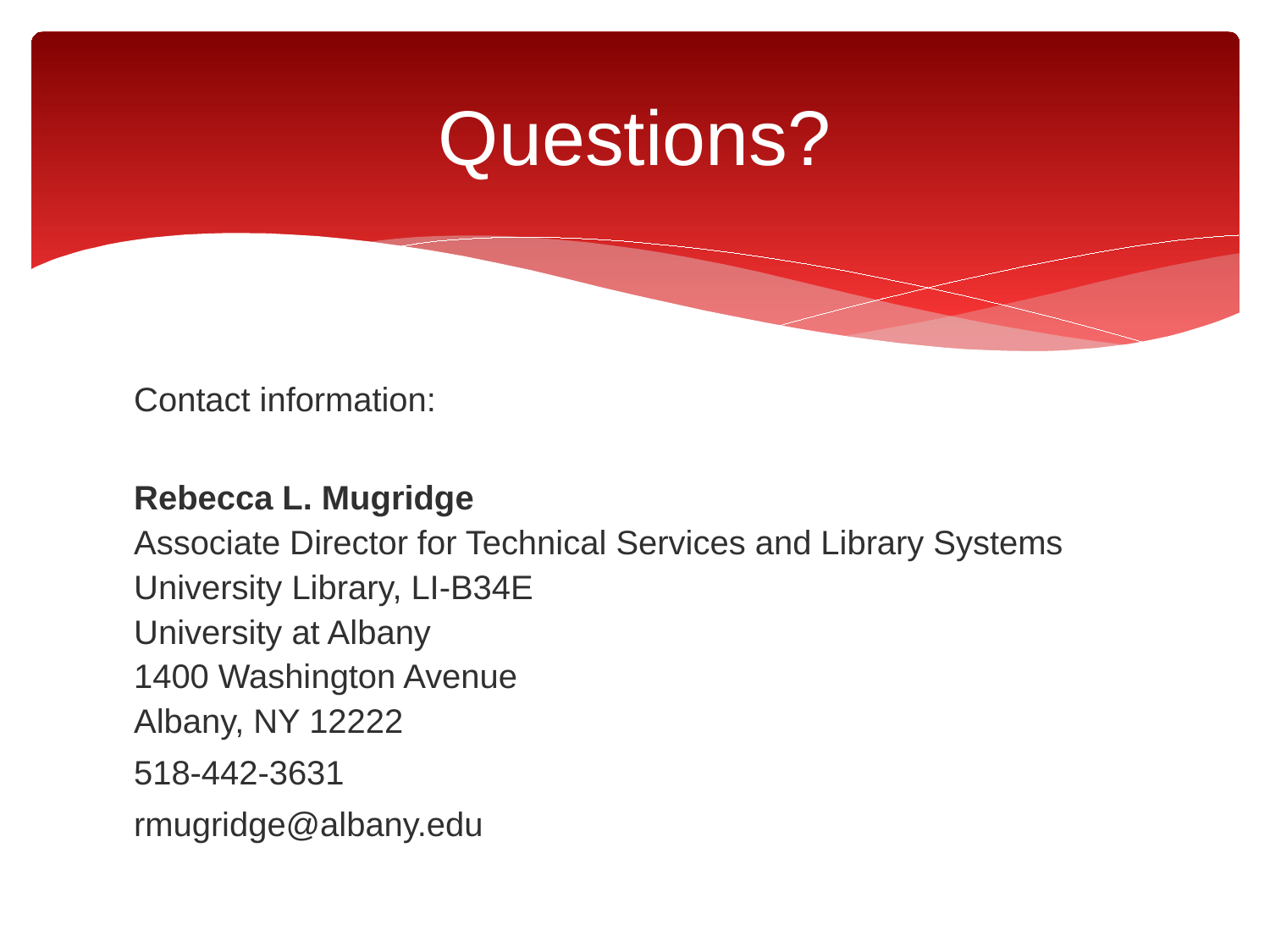

# Questions?
Contact information:

Rebecca L. Mugridge
Associate Director for Technical Services and Library Systems
University Library, LI-B34E
University at Albany
1400 Washington Avenue
Albany, NY 12222
518-442-3631
rmugridge@albany.edu